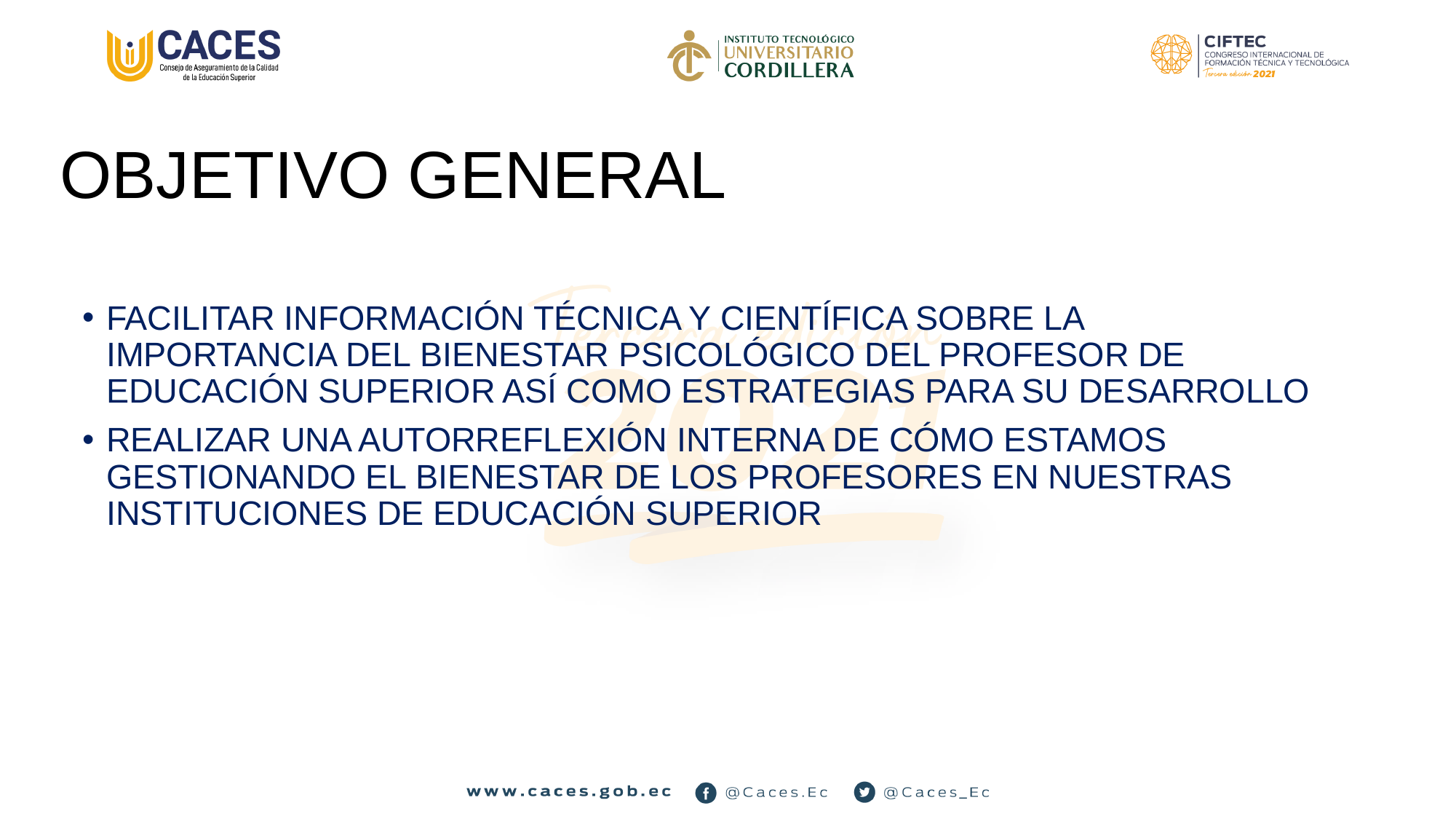

# OBJETIVO GENERAL
FACILITAR INFORMACIÓN TÉCNICA Y CIENTÍFICA SOBRE LA IMPORTANCIA DEL BIENESTAR PSICOLÓGICO DEL PROFESOR DE EDUCACIÓN SUPERIOR ASÍ COMO ESTRATEGIAS PARA SU DESARROLLO
REALIZAR UNA AUTORREFLEXIÓN INTERNA DE CÓMO ESTAMOS GESTIONANDO EL BIENESTAR DE LOS PROFESORES EN NUESTRAS INSTITUCIONES DE EDUCACIÓN SUPERIOR